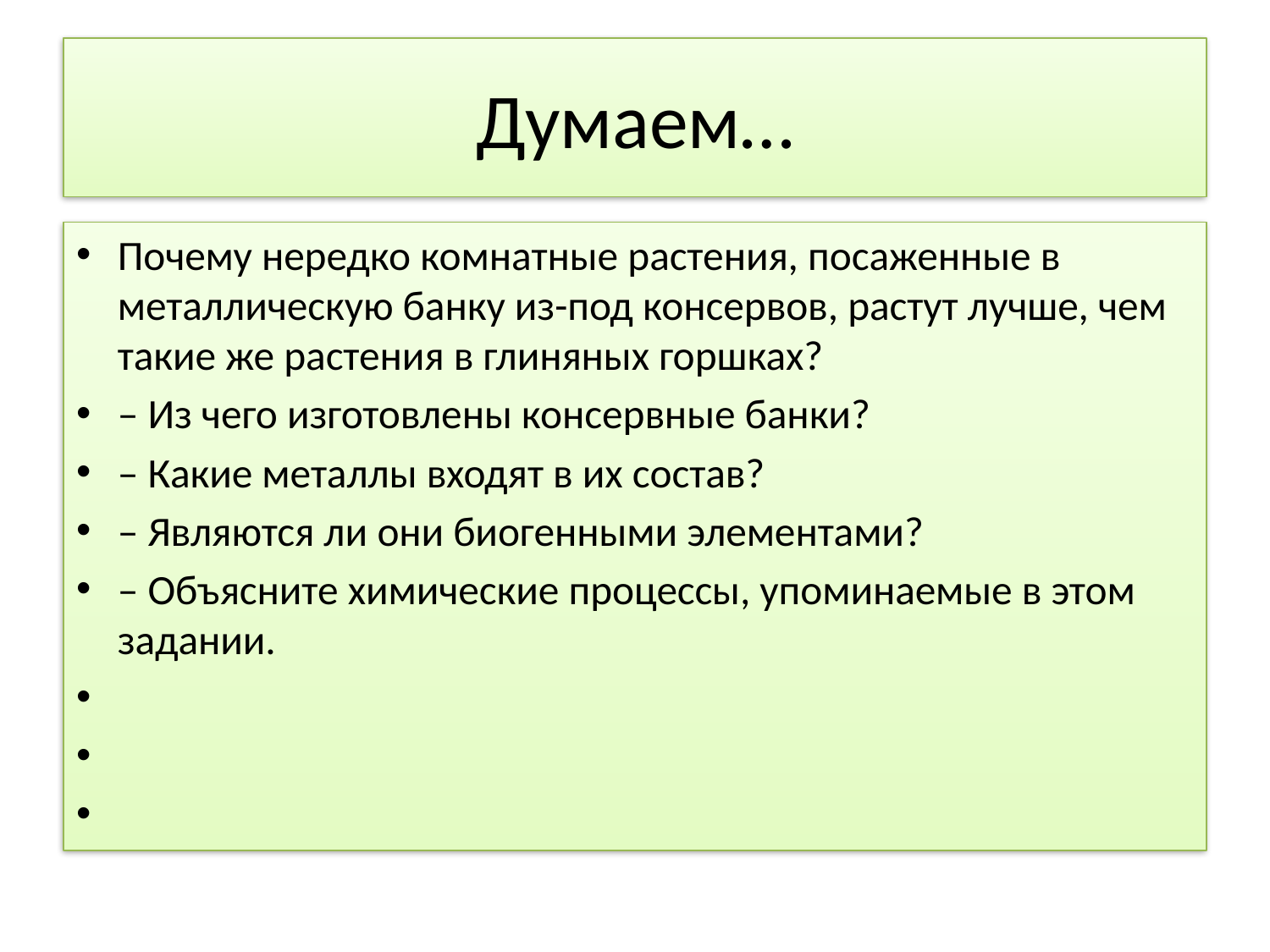

# Думаем…
Почему нередко комнатные растения, посаженные в металлическую банку из-под консервов, растут лучше, чем такие же растения в глиняных горшках?
– Из чего изготовлены консервные банки?
– Какие металлы входят в их состав?
– Являются ли они биогенными элементами?
– Объясните химические процессы, упоминаемые в этом задании.